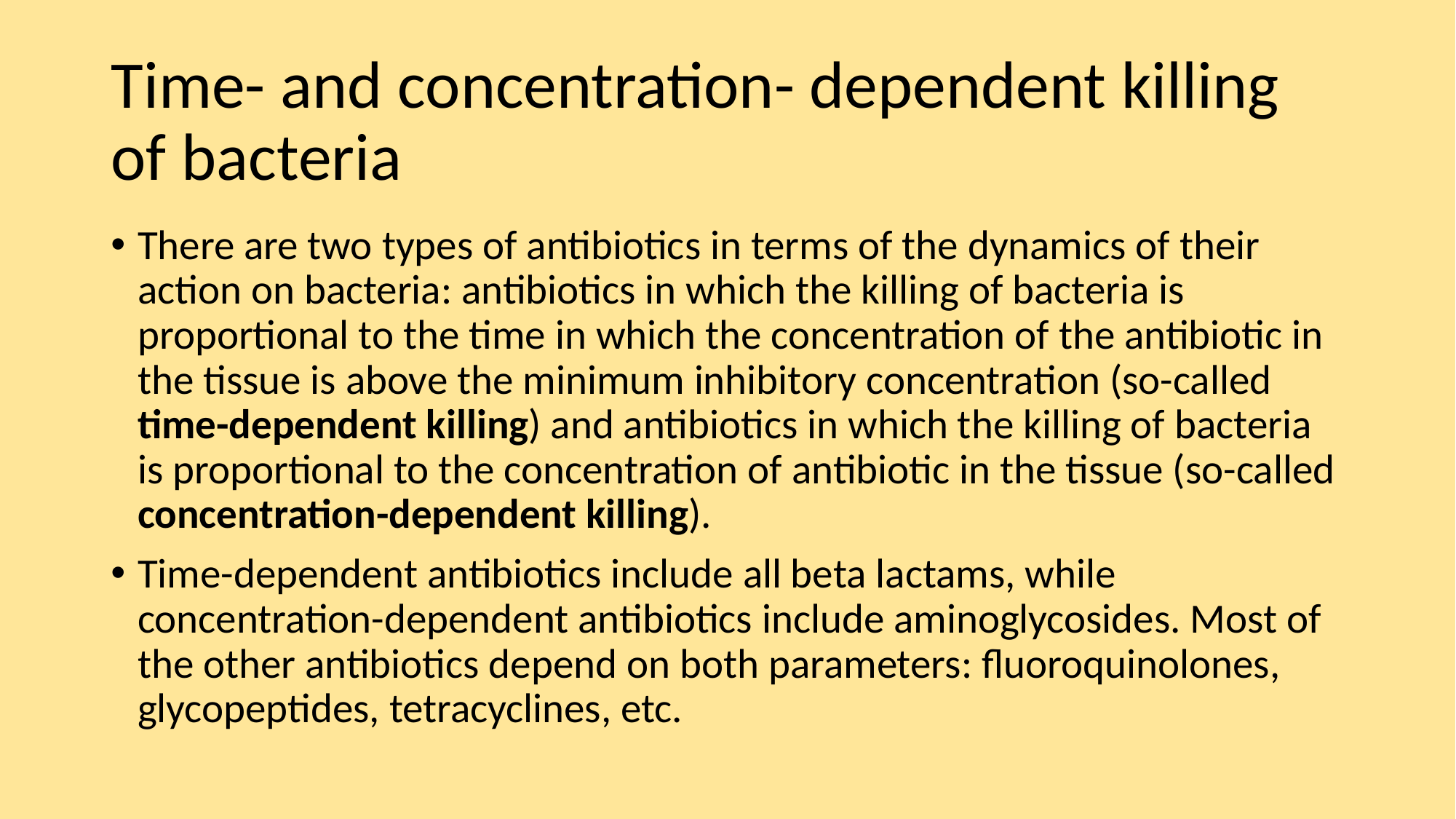

# Time- and concentration- dependent killing of bacteria
There are two types of antibiotics in terms of the dynamics of their action on bacteria: antibiotics in which the killing of bacteria is proportional to the time in which the concentration of the antibiotic in the tissue is above the minimum inhibitory concentration (so-called time-dependent killing) and antibiotics in which the killing of bacteria is proportional to the concentration of antibiotic in the tissue (so-called concentration-dependent killing).
Time-dependent antibiotics include all beta lactams, while concentration-dependent antibiotics include aminoglycosides. Most of the other antibiotics depend on both parameters: fluoroquinolones, glycopeptides, tetracyclines, etc.